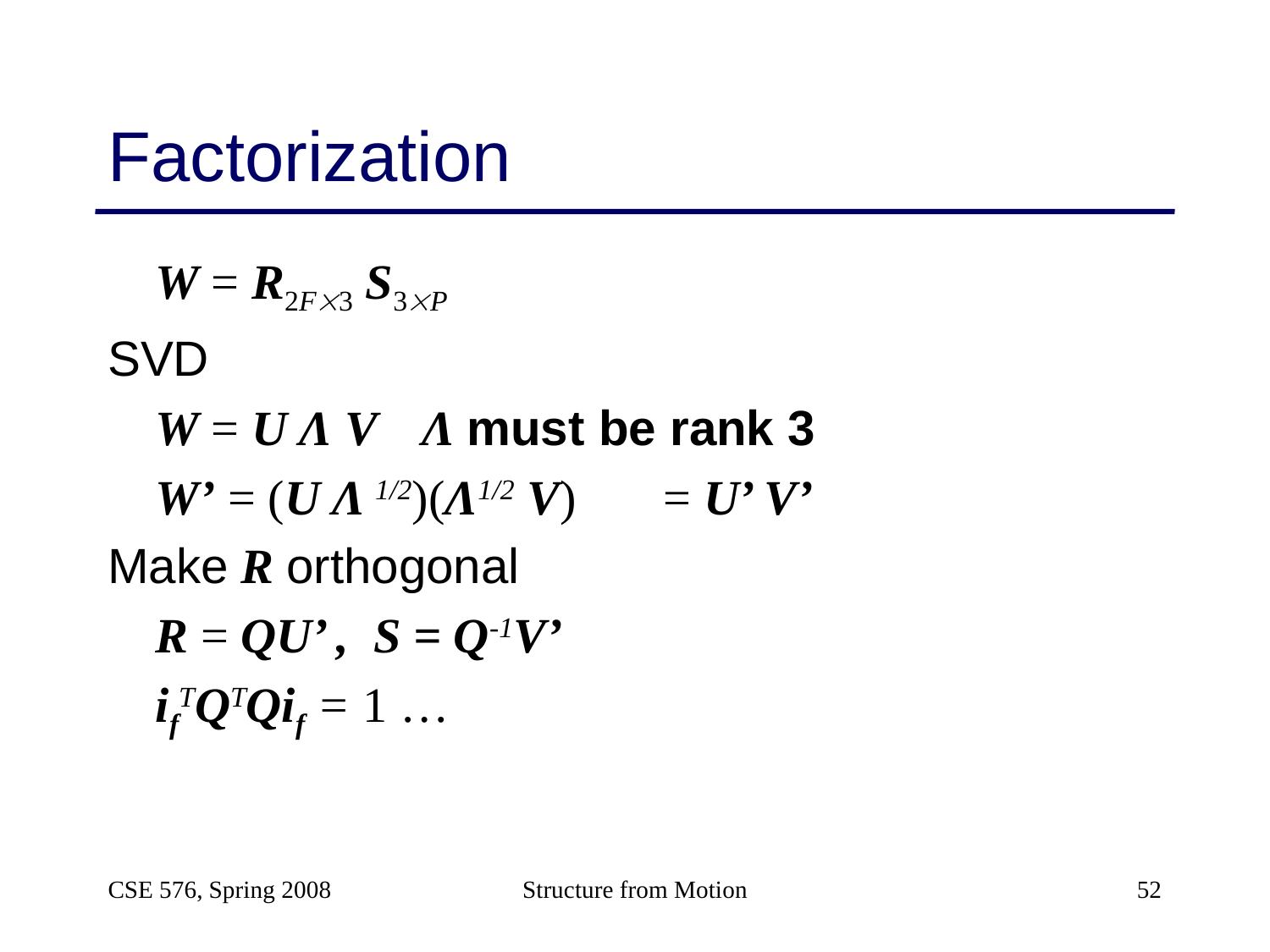

# Factorization
	W = R2F×3 S3×P
SVD
	W = U Λ V	 Λ must be rank 3
	W’ = (U Λ 1/2)(Λ1/2 V) 	= U’ V’
Make R orthogonal
	R = QU’ ,  S = Q-1V’
	ifTQTQif = 1 …
CSE 576, Spring 2008
Structure from Motion
52